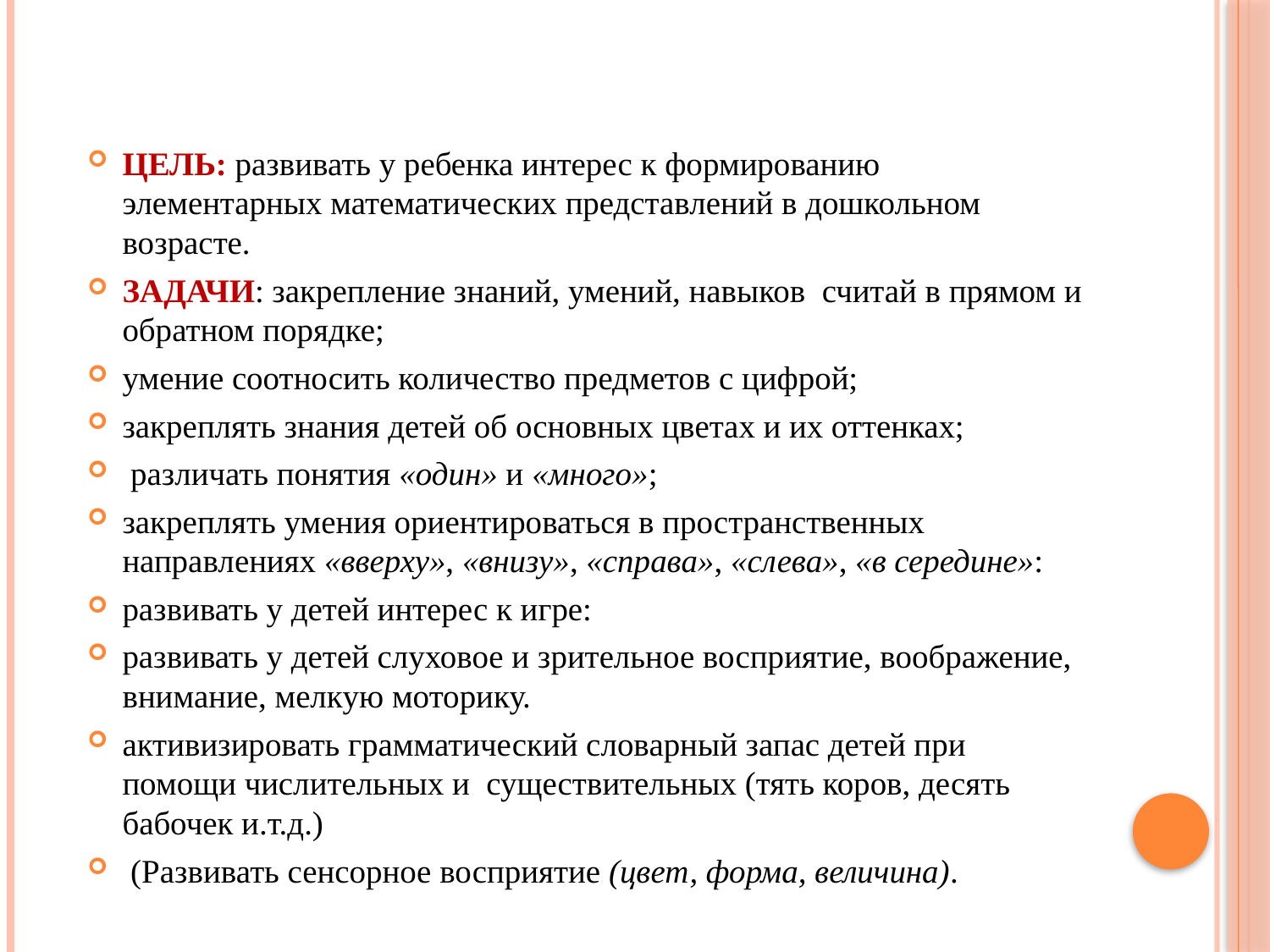

#
ЦЕЛЬ: развивать у ребенка интерес к формированию элементарных математических представлений в дошкольном возрасте.
ЗАДАЧИ: закрепление знаний, умений, навыков  считай в прямом и обратном порядке;
умение соотносить количество предметов с цифрой;
закреплять знания детей об основных цветах и их оттенках;
 различать понятия «один» и «много»;
закреплять умения ориентироваться в пространственных направлениях «вверху», «внизу», «справа», «слева», «в середине»:
развивать у детей интерес к игре:
развивать у детей слуховое и зрительное восприятие, воображение, внимание, мелкую моторику.
активизировать грамматический словарный запас детей при помощи числительных и  существительных (тять коров, десять бабочек и.т.д.)
 (Развивать сенсорное восприятие (цвет, форма, величина).